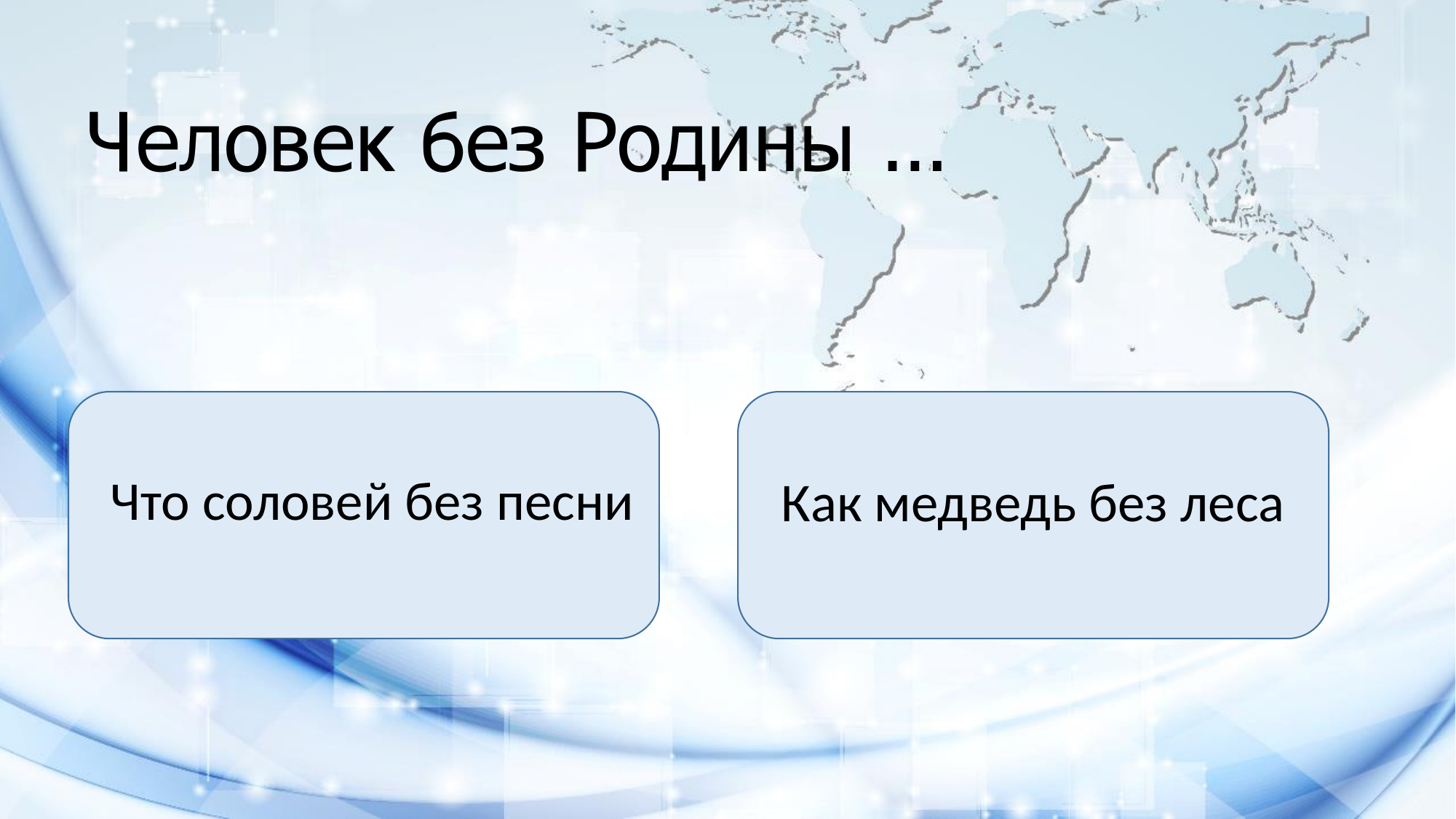

Человек без Родины …

Что соловей без песни
Как медведь без леса